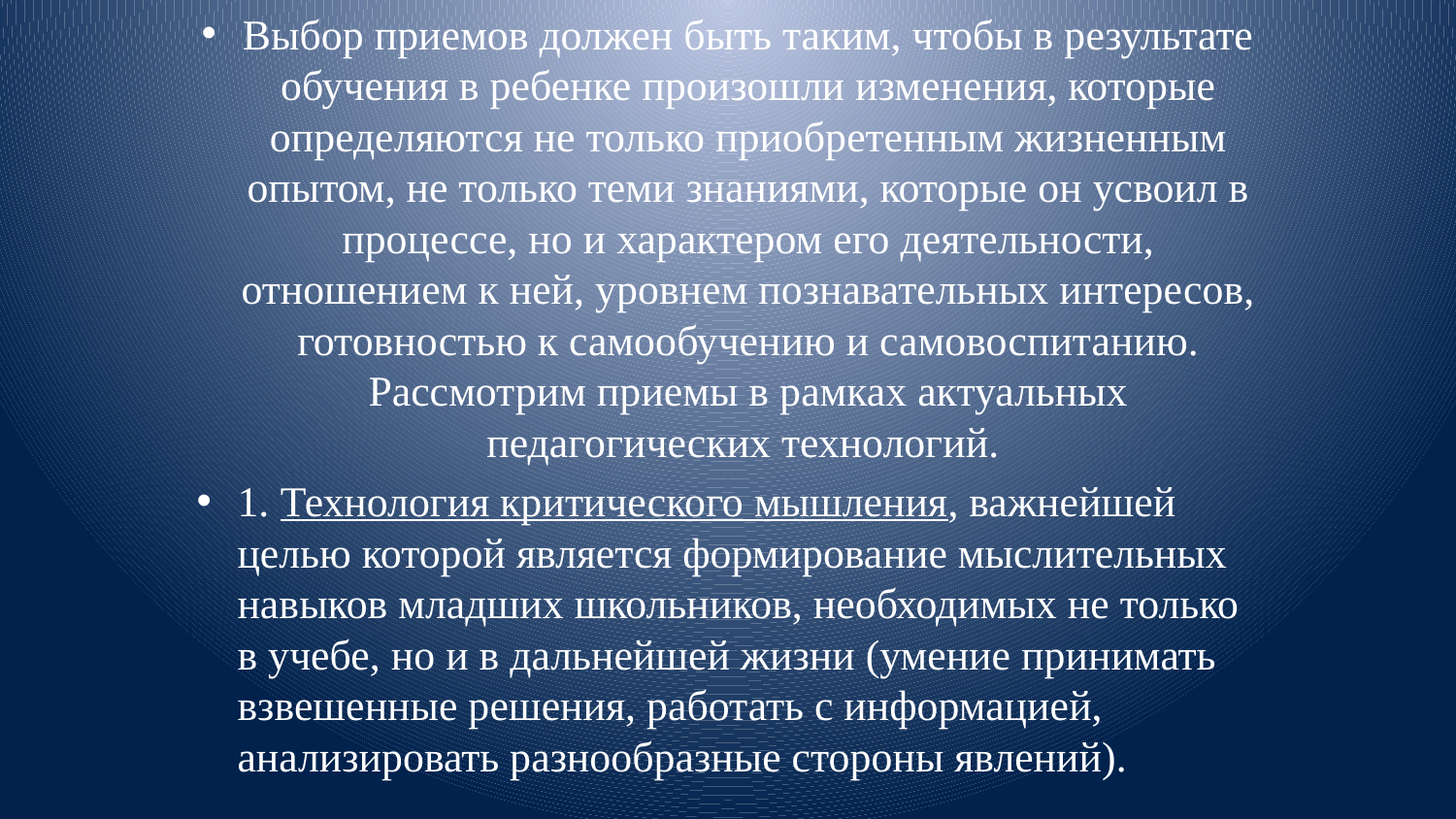

Выбор приемов должен быть таким, чтобы в результате обучения в ребенке произошли изменения, которые определяются не только приобретенным жизненным опытом, не только теми знаниями, которые он усвоил в процессе, но и характером его деятельности, отношением к ней, уровнем познавательных интересов, готовностью к самообучению и самовоспитанию. Рассмотрим приемы в рамках актуальных педагогических технологий.
1. Технология критического мышления, важнейшей целью которой является формирование мыслительных навыков младших школьников, необходимых не только в учебе, но и в дальнейшей жизни (умение принимать взвешенные решения, работать с информацией, анализировать разнообразные стороны явлений).